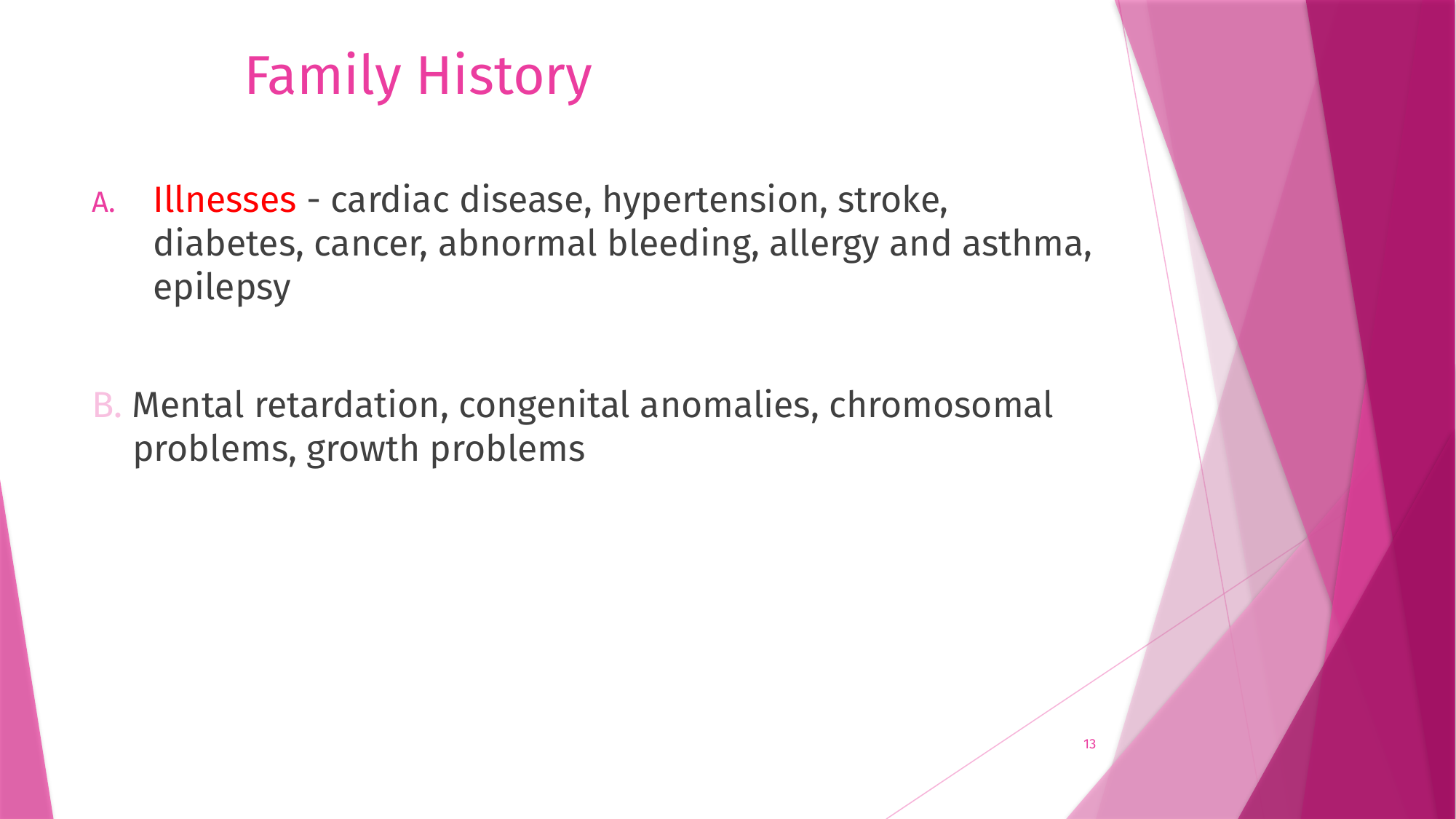

# Family History
Illnesses - cardiac disease, hypertension, stroke, diabetes, cancer, abnormal bleeding, allergy and asthma, epilepsy

B. Mental retardation, congenital anomalies, chromosomal problems, growth problems
13